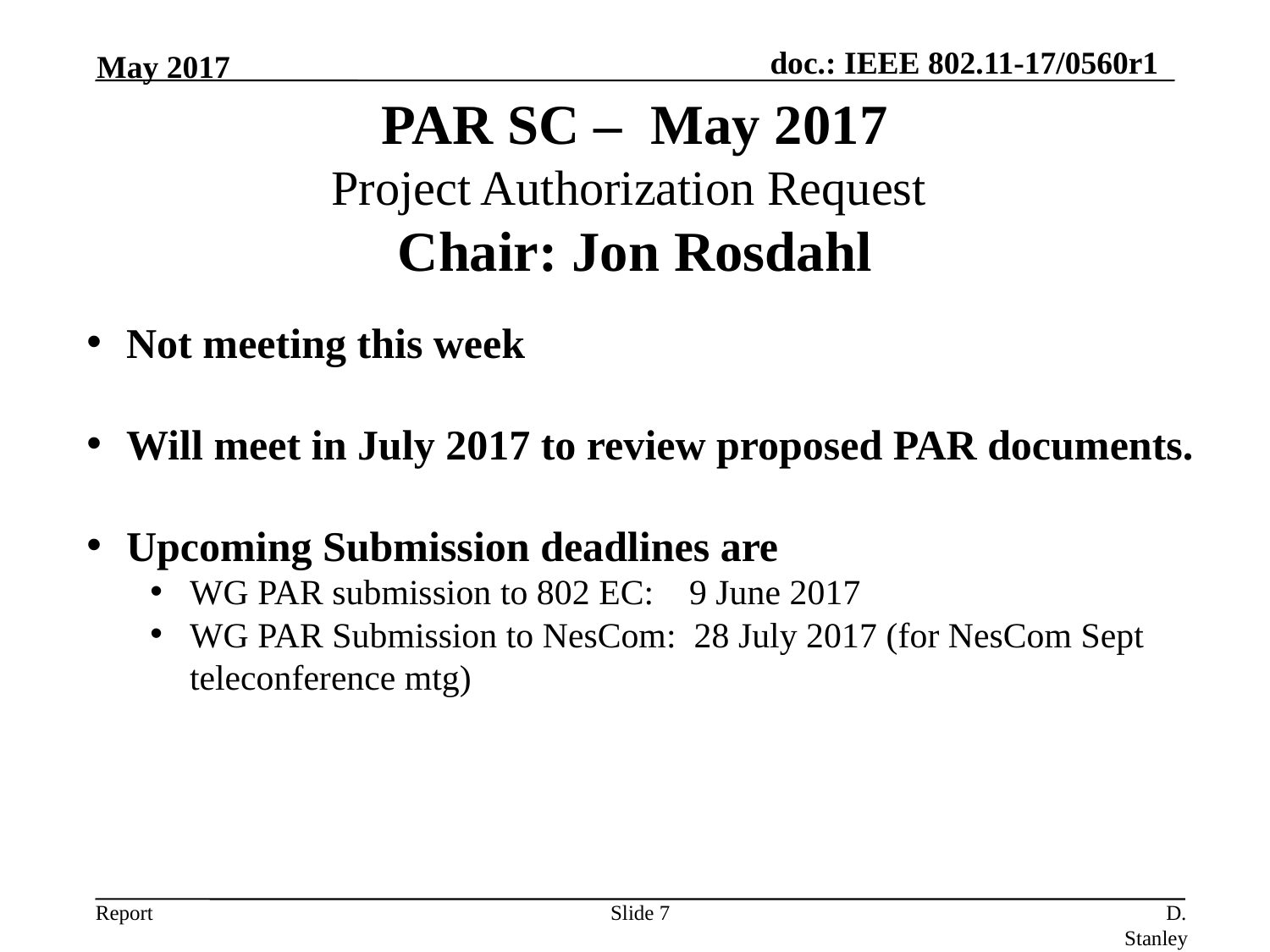

May 2017

PAR SC –  May 2017
Project Authorization Request
Chair: Jon Rosdahl
Not meeting this week

Will meet in July 2017 to review proposed PAR documents.

Upcoming Submission deadlines are
WG PAR submission to 802 EC:    9 June 2017
WG PAR Submission to NesCom:  28 July 2017 (for NesCom Sept teleconference mtg)

Slide 7
D. Stanley, HP Enterprise